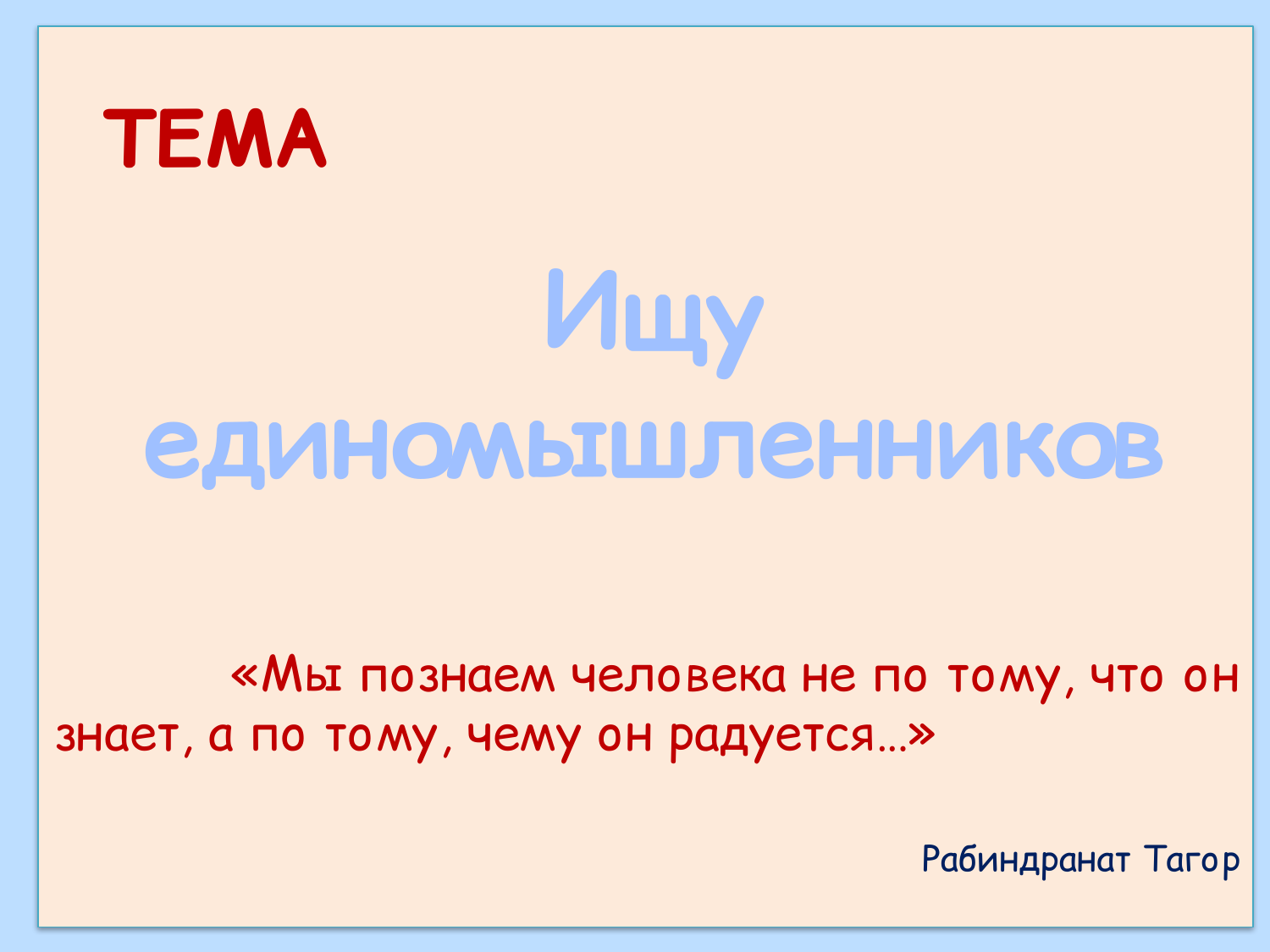

«Мы познаем человека не по тому, что он знает, а по тому, чему он радуется…»

 Рабиндранат Тагор

ТЕМА

Ищу единомышленников